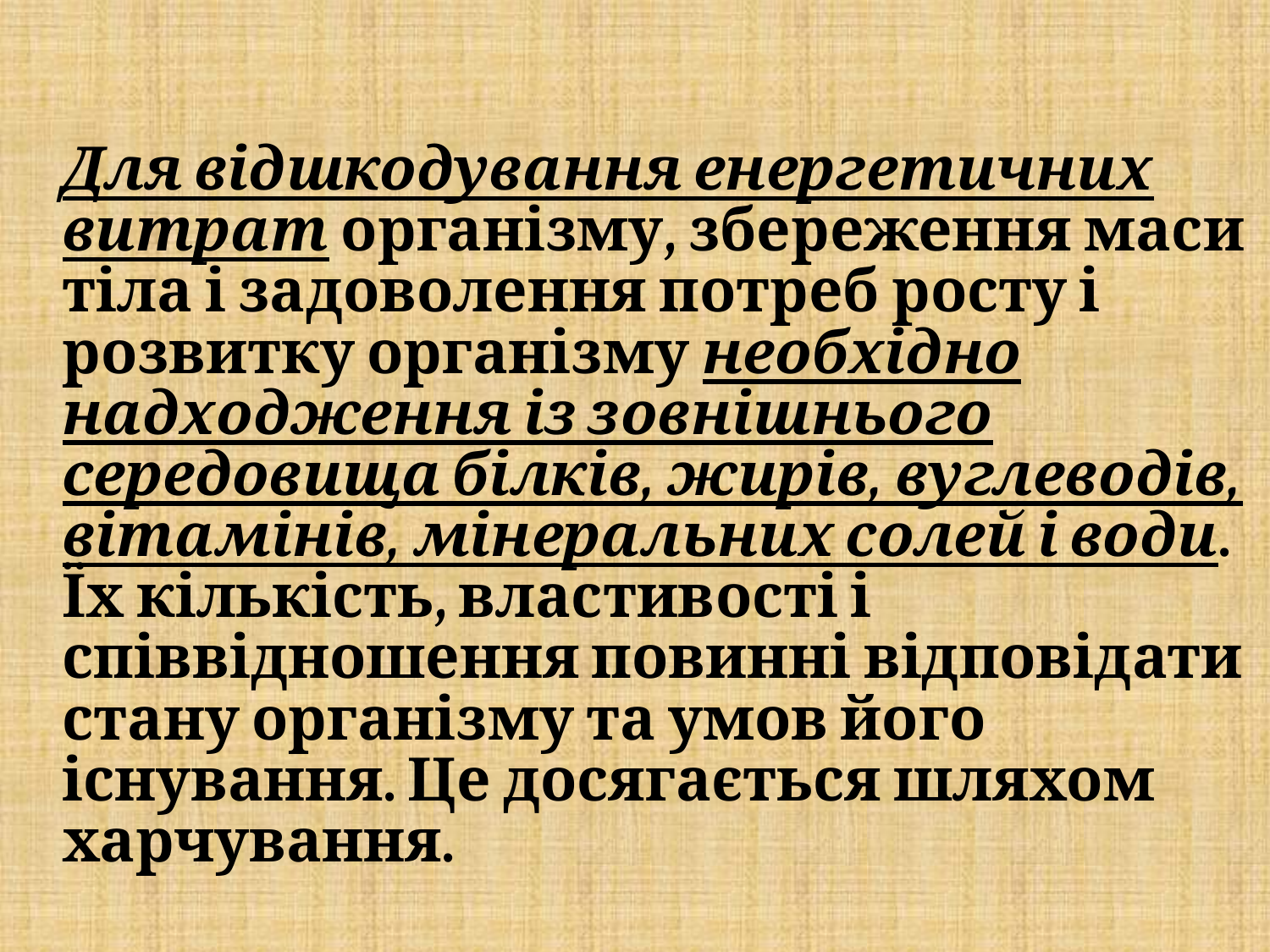

Для відшкодування енергетичних витрат організму, збереження маси тіла і задоволення потреб росту і розвитку організму необхідно надходження із зовнішнього середовища білків, жирів, вуглеводів, вітамінів, мінеральних солей і води.
Їх кількість, властивості і співвідношення повинні відповідати стану організму та умов його існування. Це досягається шляхом харчування.